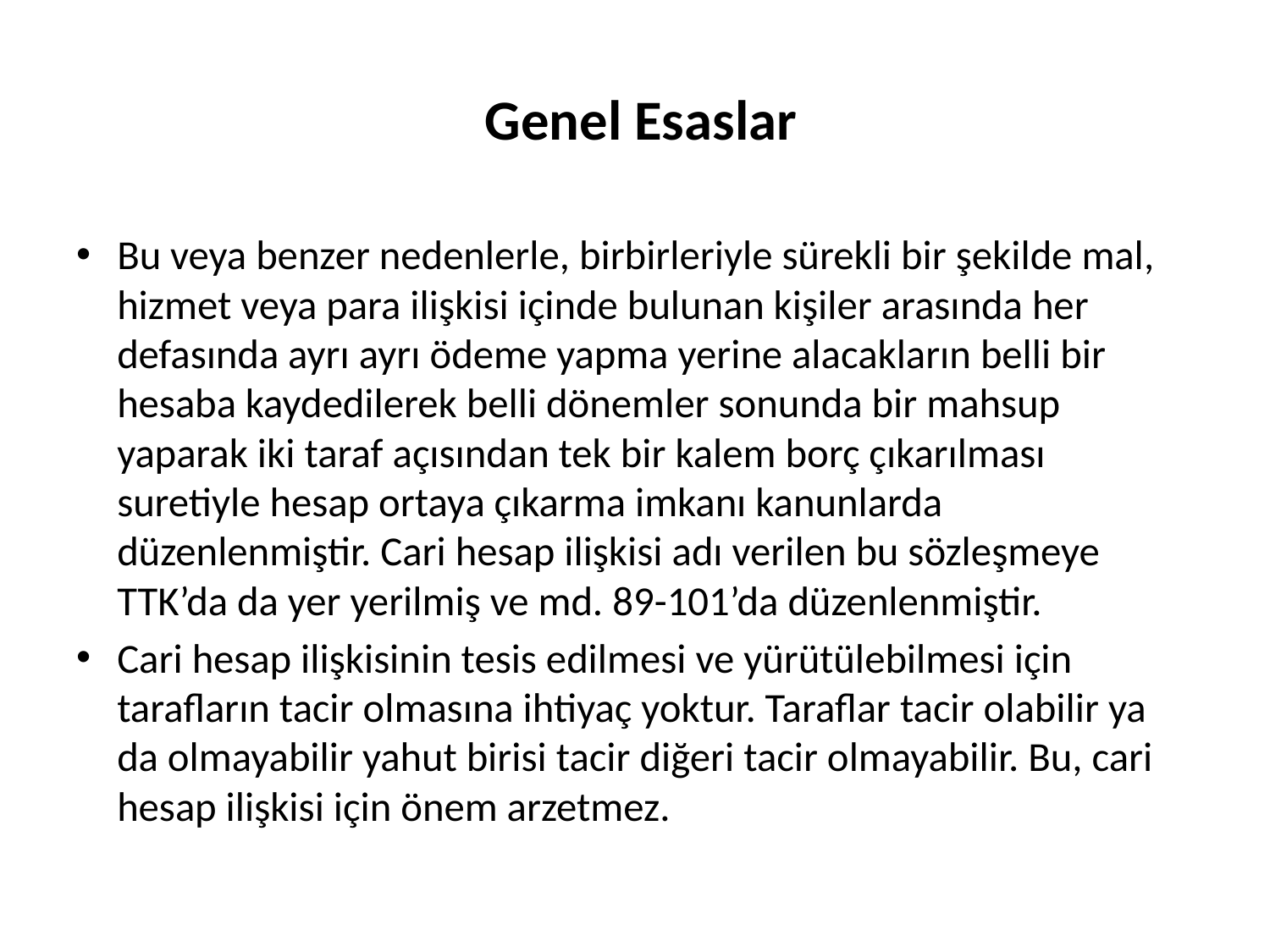

# Genel Esaslar
Bu veya benzer nedenlerle, birbirleriyle sürekli bir şekilde mal, hizmet veya para ilişkisi içinde bulunan kişiler arasında her defasında ayrı ayrı ödeme yapma yerine alacakların belli bir hesaba kaydedilerek belli dönemler sonunda bir mahsup yaparak iki taraf açısından tek bir kalem borç çıkarılması suretiyle hesap ortaya çıkarma imkanı kanunlarda düzenlenmiştir. Cari hesap ilişkisi adı verilen bu sözleşmeye TTK’da da yer yerilmiş ve md. 89-101’da düzenlenmiştir.
Cari hesap ilişkisinin tesis edilmesi ve yürütülebilmesi için tarafların tacir olmasına ihtiyaç yoktur. Taraflar tacir olabilir ya da olmayabilir yahut birisi tacir diğeri tacir olmayabilir. Bu, cari hesap ilişkisi için önem arzetmez.